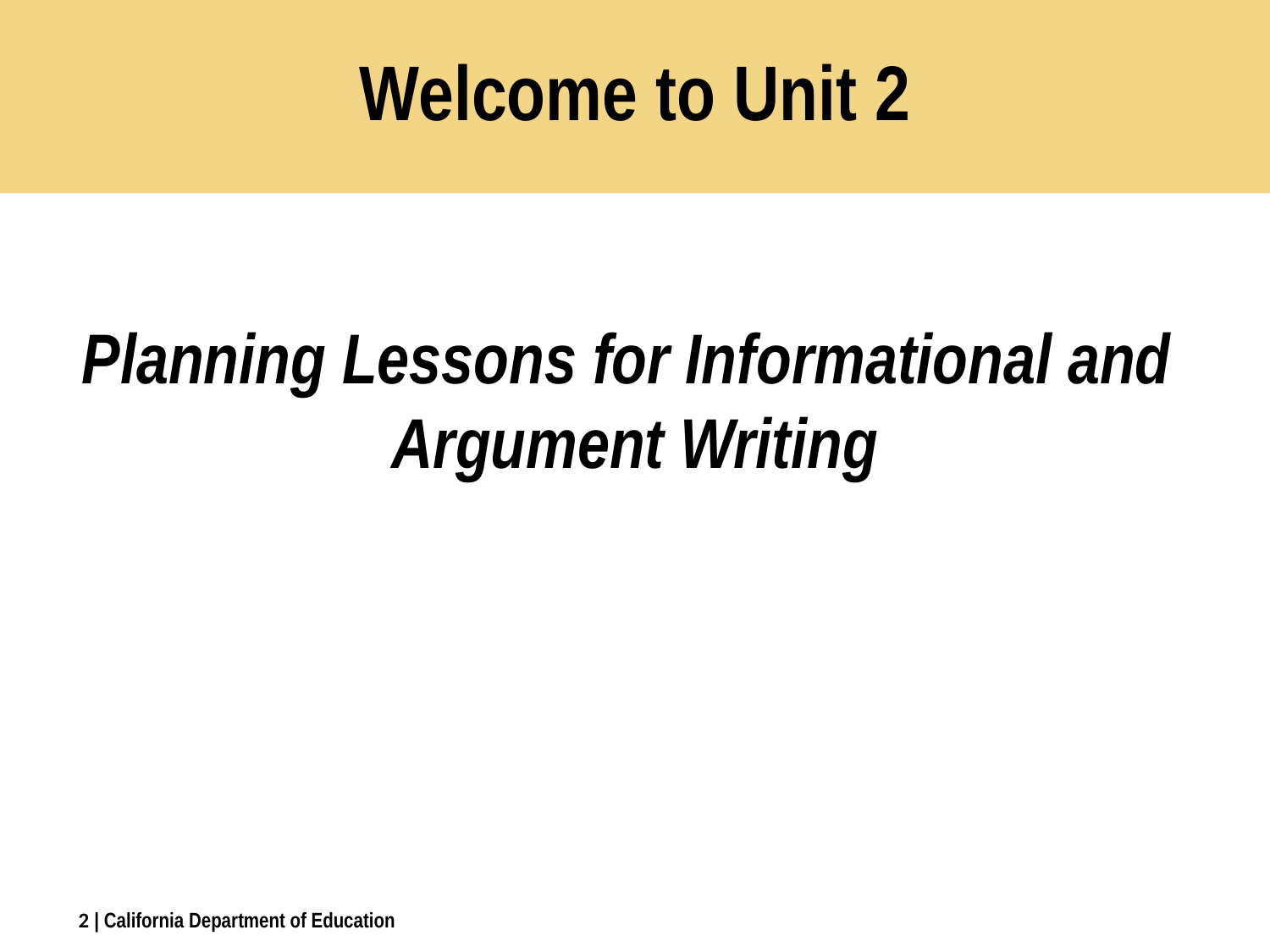

# Welcome to Unit 2

Planning Lessons for Informational and
Argument Writing
2
| California Department of Education